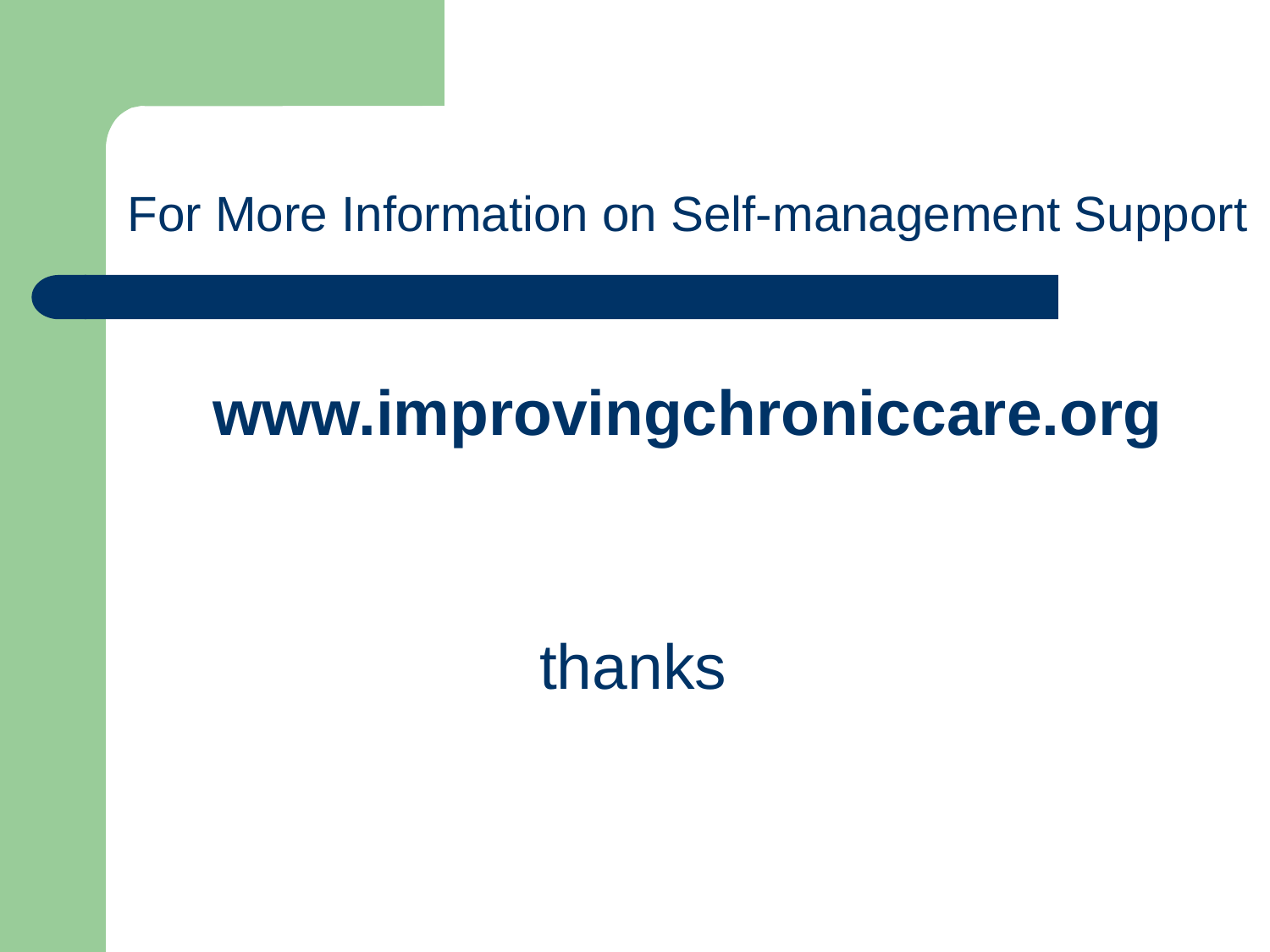

For More Information on Self-management Support
www.improvingchroniccare.org
thanks